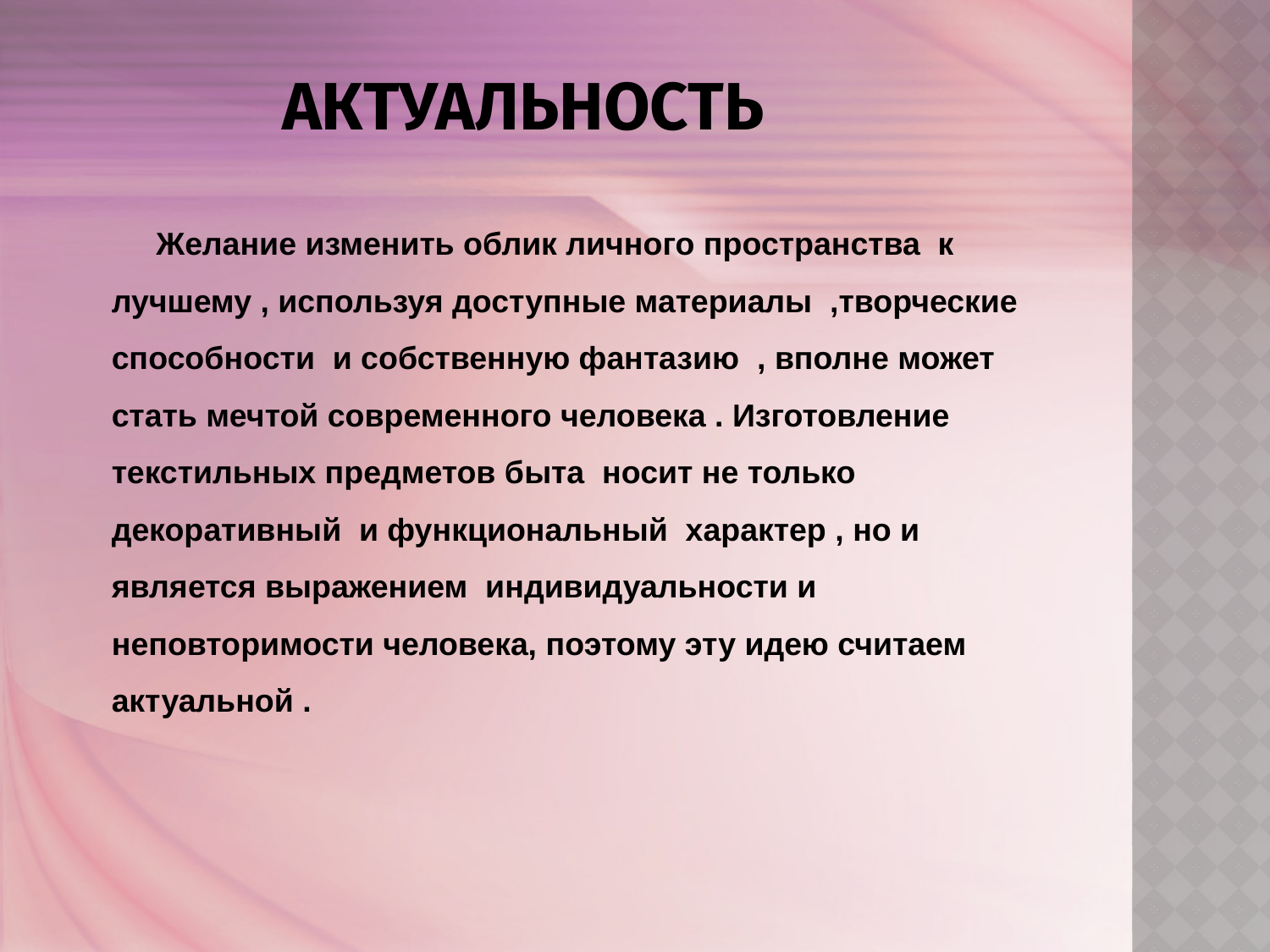

# актуальность
     Желание изменить облик личного пространства  к лучшему , используя доступные материалы  ,творческие способности  и собственную фантазию  , вполне может стать мечтой современного человека . Изготовление текстильных предметов быта  носит не только декоративный  и функциональный  характер , но и  является выражением  индивидуальности и неповторимости человека, поэтому эту идею считаем актуальной .